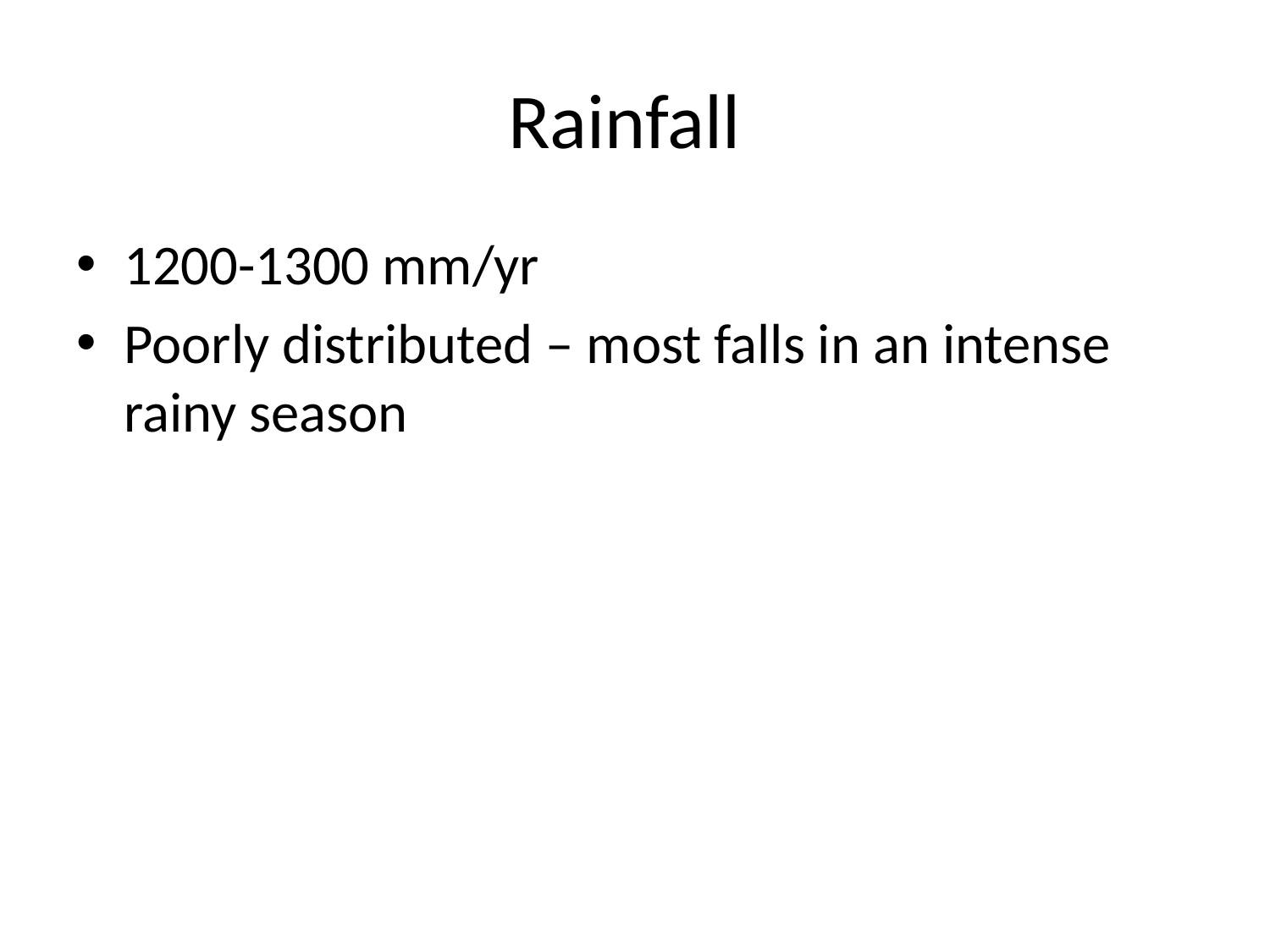

# Rainfall
1200-1300 mm/yr
Poorly distributed – most falls in an intense rainy season